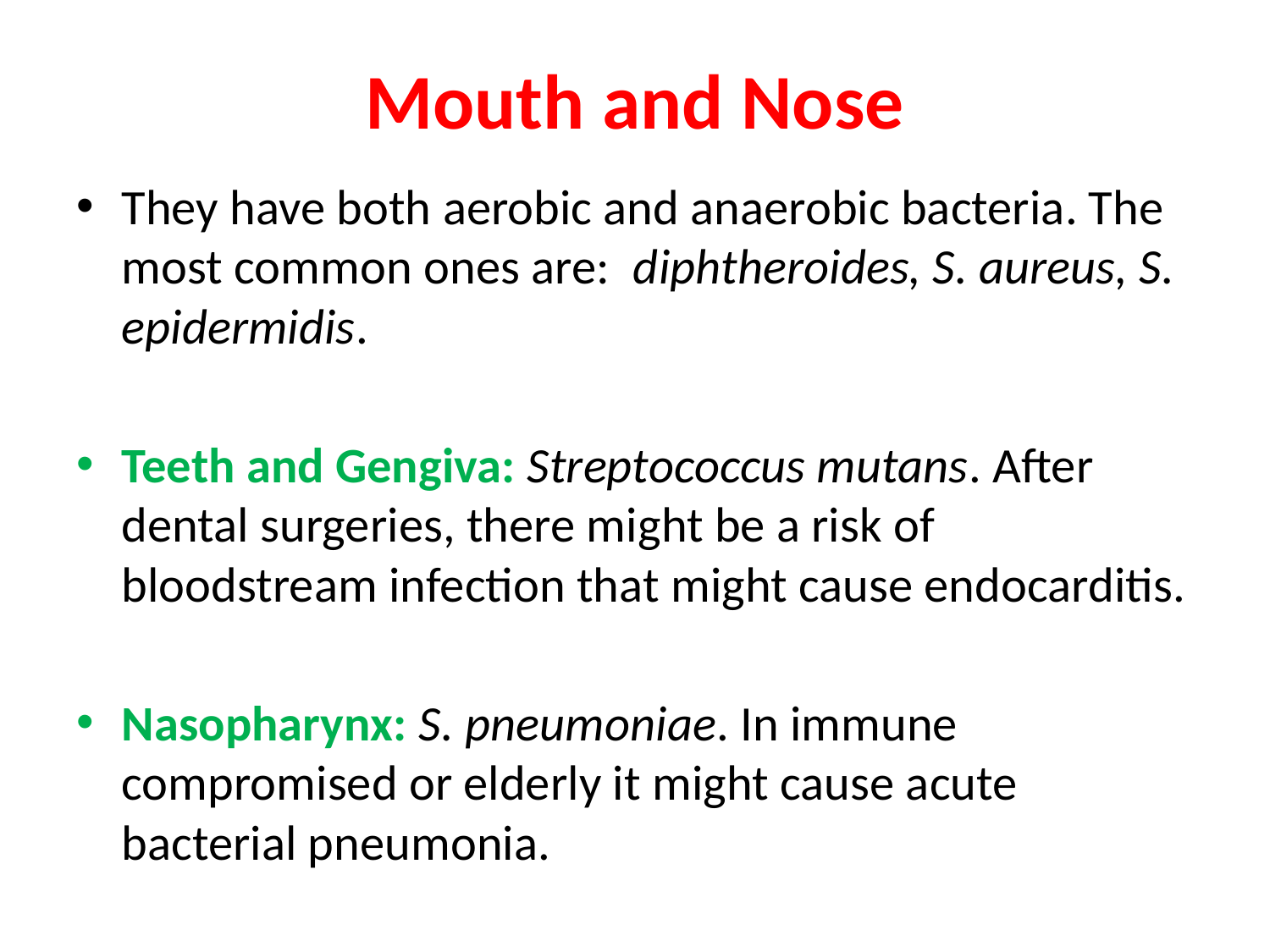

# Mouth and Nose
They have both aerobic and anaerobic bacteria. The most common ones are:  diphtheroides, S. aureus, S. epidermidis.

Teeth and Gengiva: Streptococcus mutans. After dental surgeries, there might be a risk of bloodstream infection that might cause endocarditis.

Nasopharynx: S. pneumoniae. In immune compromised or elderly it might cause acute bacterial pneumonia.